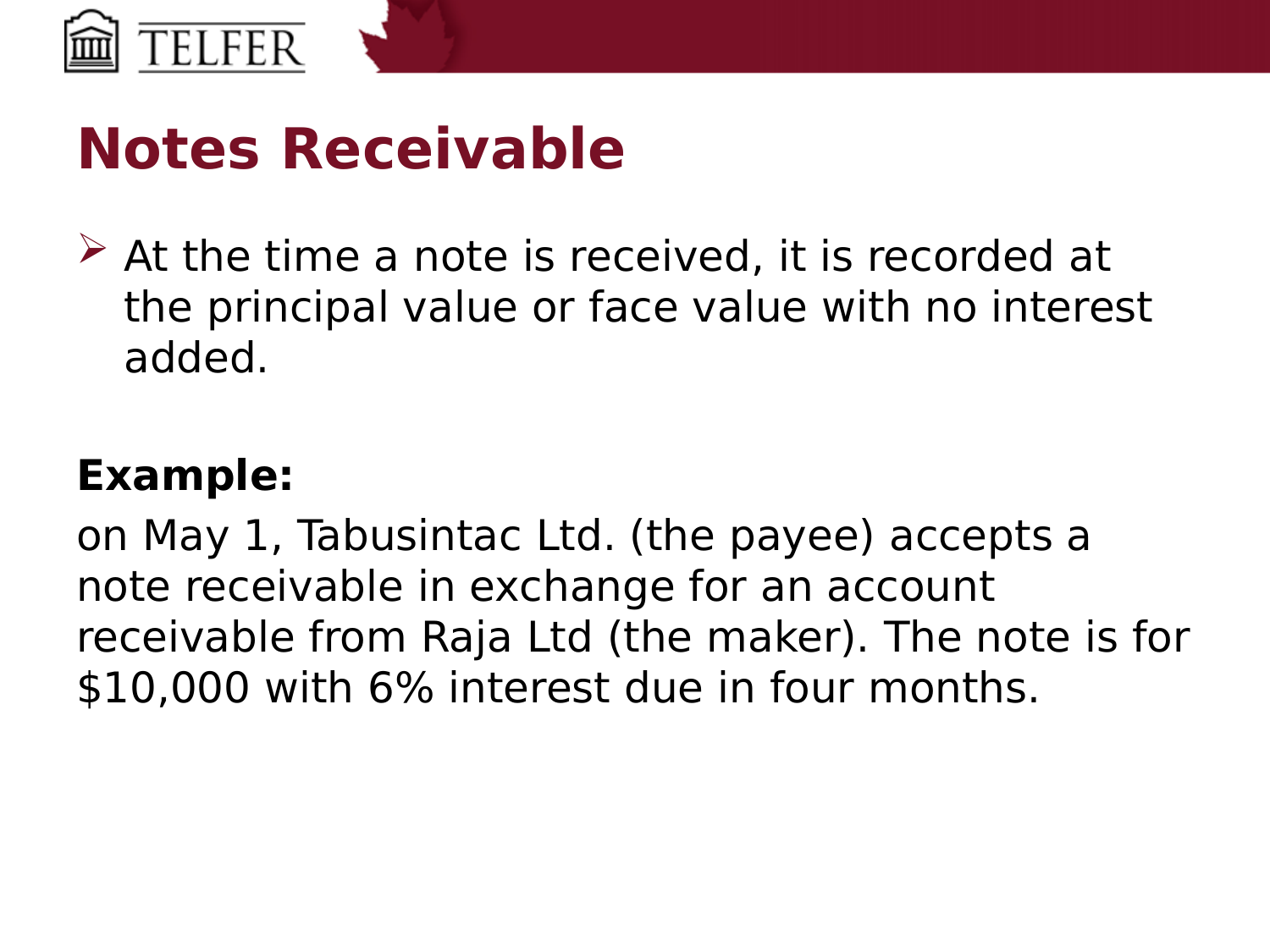

# Notes Receivable
At the time a note is received, it is recorded at the principal value or face value with no interest added.

Example:
on May 1, Tabusintac Ltd. (the payee) accepts a note receivable in exchange for an account receivable from Raja Ltd (the maker). The note is for $10,000 with 6% interest due in four months.